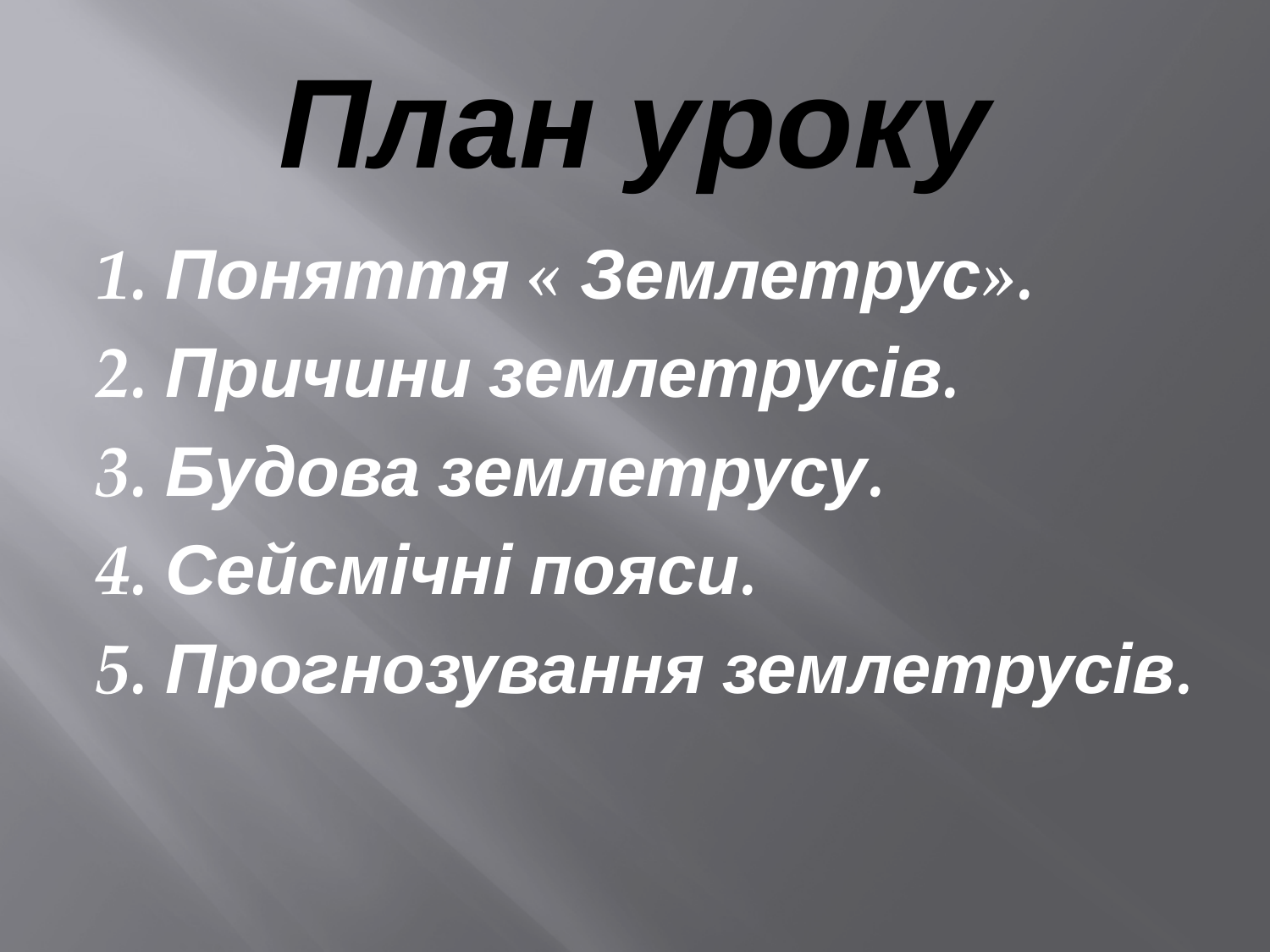

# План уроку
1. Поняття « Землетрус».
2. Причини землетрусів.
3. Будова землетрусу.
4. Сейсмічні пояси.
5. Прогнозування землетрусів.